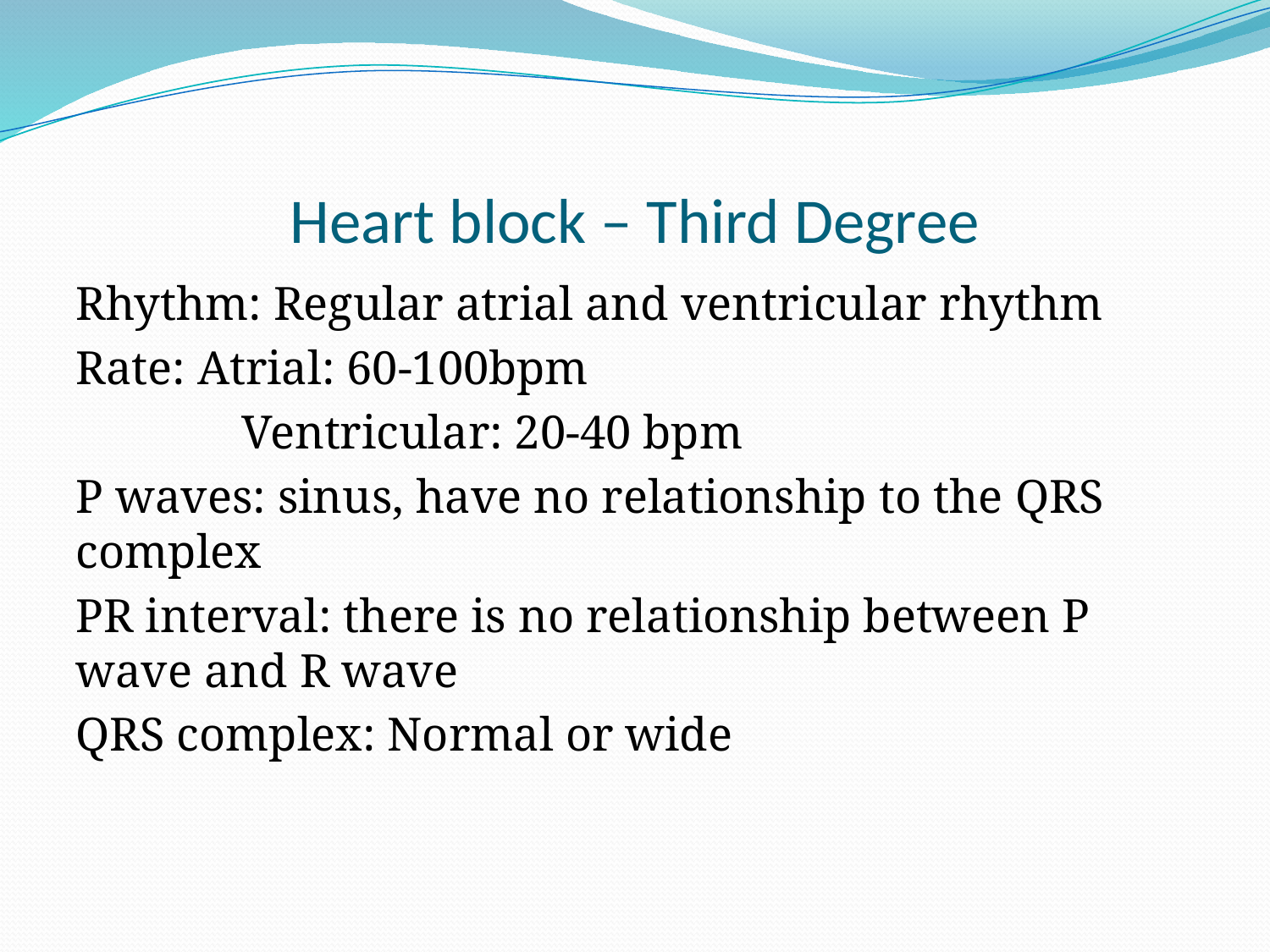

# Heart block – Third Degree
Rhythm: Regular atrial and ventricular rhythm
Rate: Atrial: 60-100bpm
              Ventricular: 20-40 bpm
P waves: sinus, have no relationship to the QRS complex
PR interval: there is no relationship between P wave and R wave
QRS complex: Normal or wide